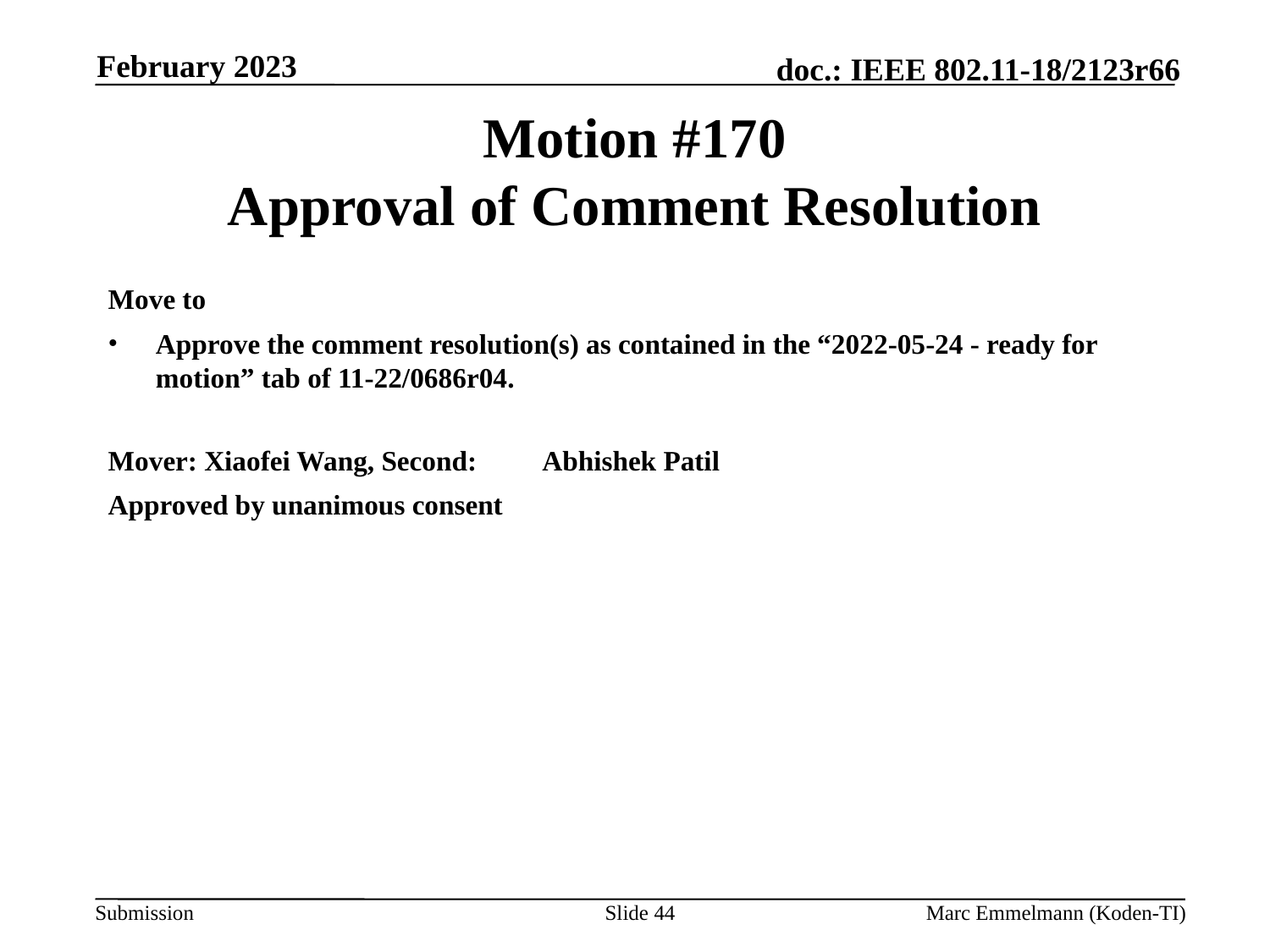

February 2023
# Motion #170 Approval of Comment Resolution
Move to
Approve the comment resolution(s) as contained in the “2022-05-24 - ready for motion” tab of 11-22/0686r04.

Mover: Xiaofei Wang, Second:	 Abhishek Patil
Approved by unanimous consent

Slide 44
Marc Emmelmann (Koden-TI)